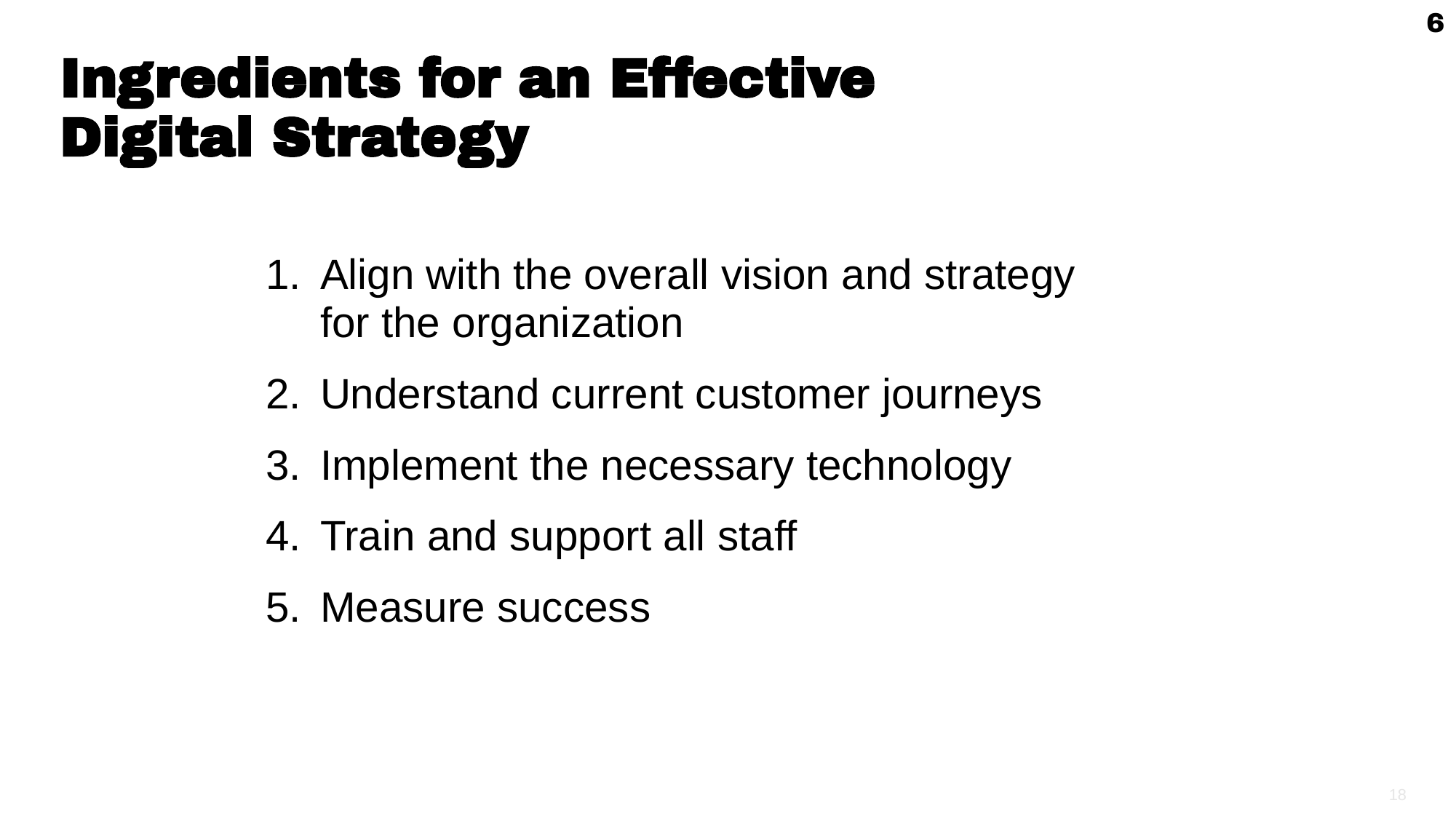

6
# Ingredients for an Effective Digital Strategy
Align with the overall vision and strategy for the organization
Understand current customer journeys
Implement the necessary technology
Train and support all staff
Measure success
18